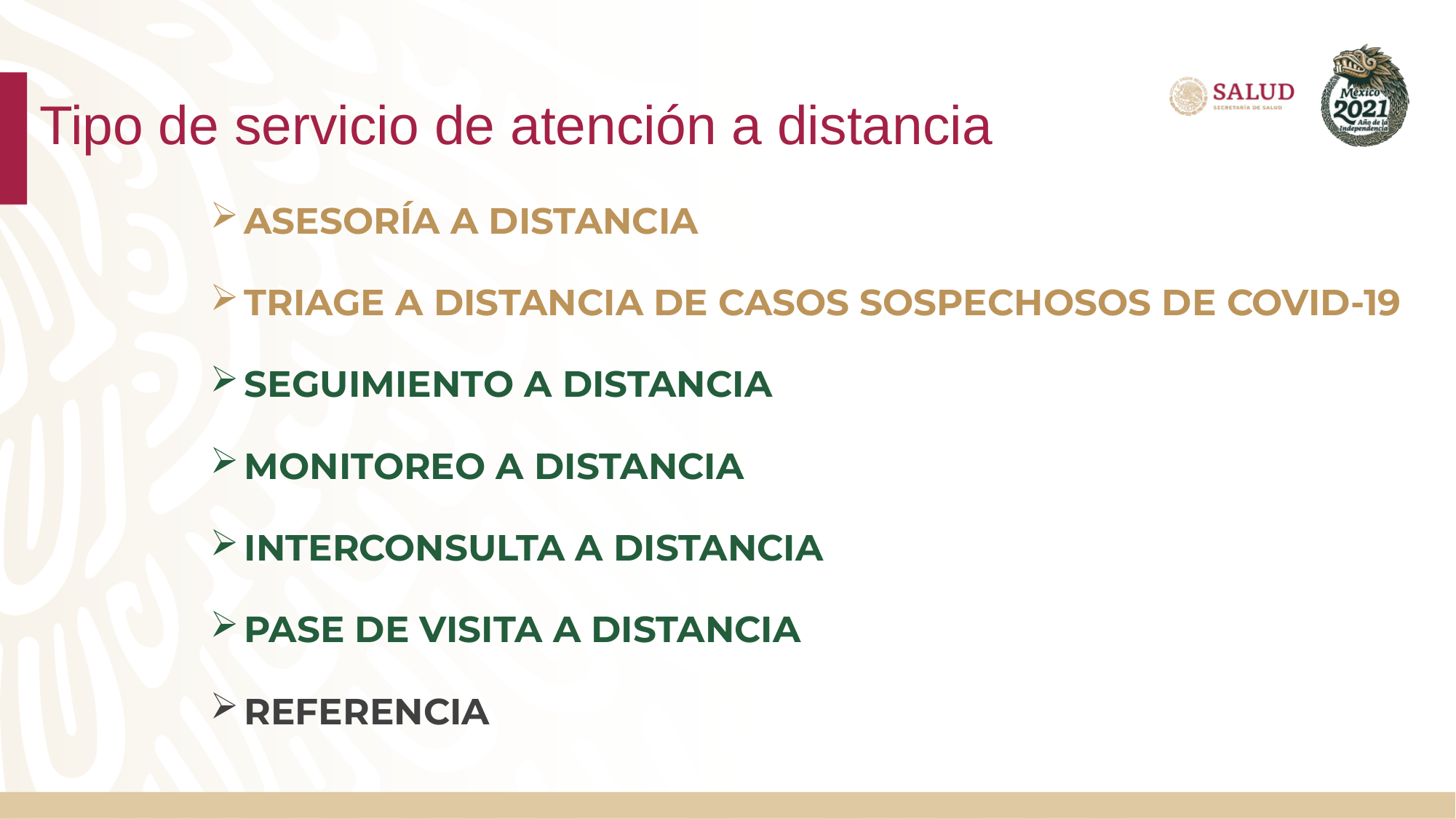

# Tipo de servicio de atención a distancia
ASESORÍA A DISTANCIA
TRIAGE A DISTANCIA DE CASOS SOSPECHOSOS DE COVID-19
SEGUIMIENTO A DISTANCIA
MONITOREO A DISTANCIA
INTERCONSULTA A DISTANCIA
PASE DE VISITA A DISTANCIA
REFERENCIA